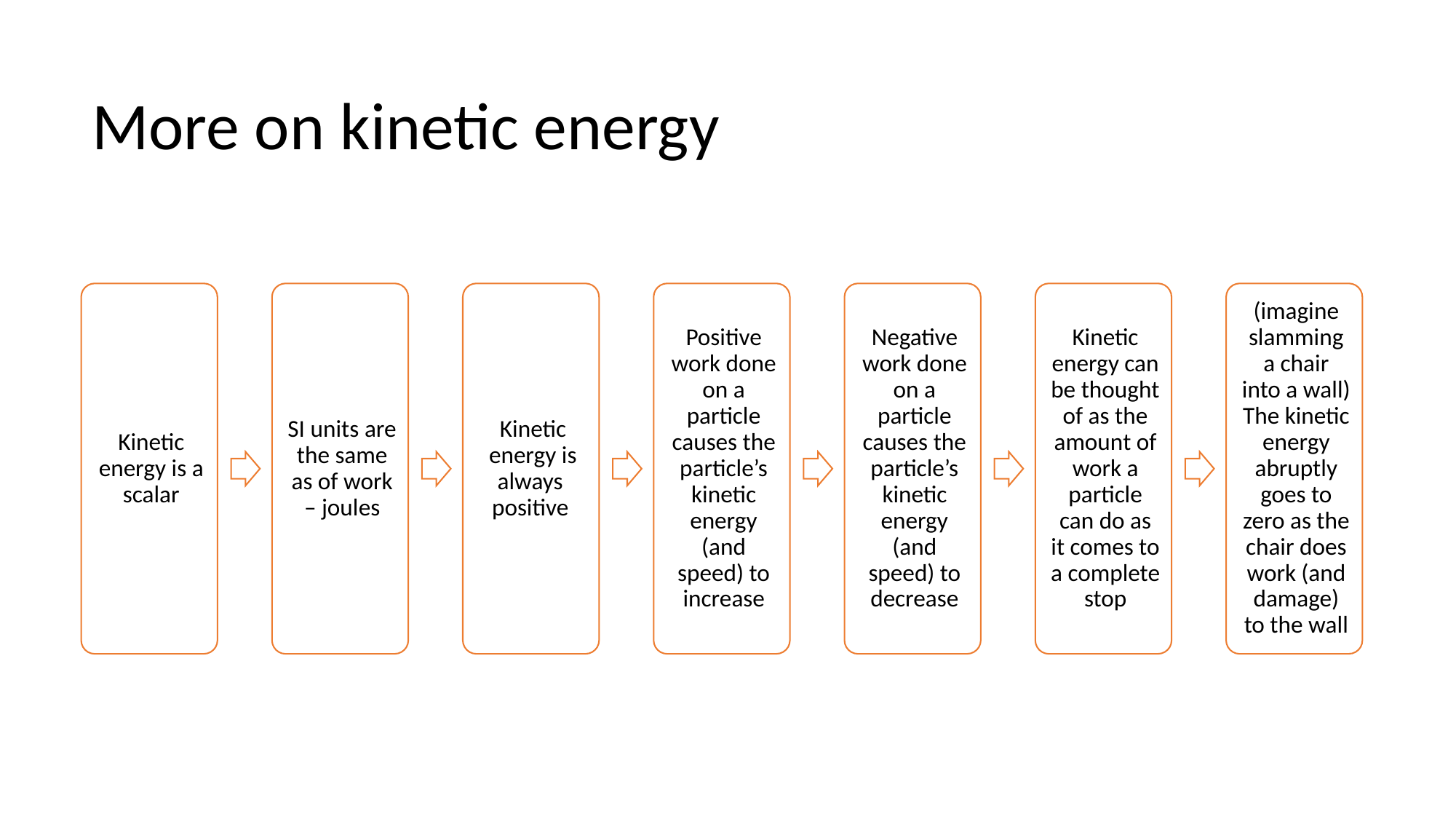

# More on kinetic energy
Kinetic energy is a scalar

SI units are the same as of work – joules

Kinetic energy is always  positive

Positive work done on a particle causes the particle’s kinetic energy (and speed) to increase

Negative work done on a particle causes the particle’s kinetic energy (and speed) to decrease

Kinetic energy can be thought of as the amount of work a particle can do as it comes to a complete stop

(imagine slamming a chair into a wall) The kinetic energy abruptly goes to zero as the chair does work (and damage) to the wall